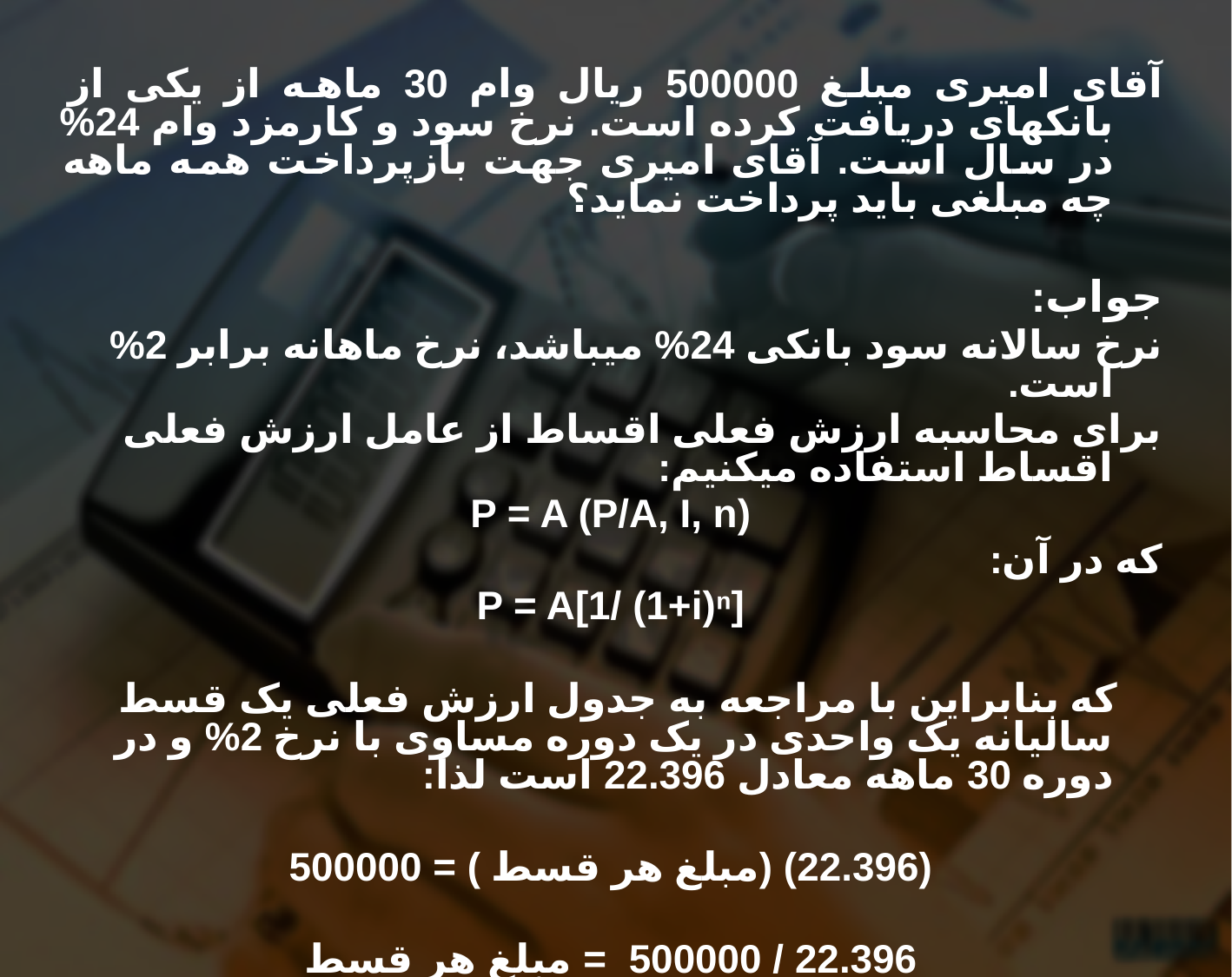

آقای امیری مبلغ 500000 ریال وام 30 ماهه از یکی از بانکهای دریافت کرده است. نرخ سود و کارمزد وام 24% در سال است. آقای امیری جهت بازپرداخت همه ماهه چه مبلغی باید پرداخت نماید؟

جواب:
نرخ سالانه سود بانکی 24% میباشد، نرخ ماهانه برابر 2% است.
برای محاسبه ارزش فعلی اقساط از عامل ارزش فعلی اقساط استفاده میکنیم:
P = A (P/A, I, n)
که در آن:
P = A[1/ (1+i)ⁿ]

    که بنابراین با مراجعه به جدول ارزش فعلی یک قسط سالیانه یک واحدی در یک دوره مساوی با نرخ 2% و در دوره 30 ماهه معادل 22.396 است لذا:

(22.396) (مبلغ هر قسط ) = 500000

22.396 / 500000  = مبلغ هر قسط
ریال  22325  =